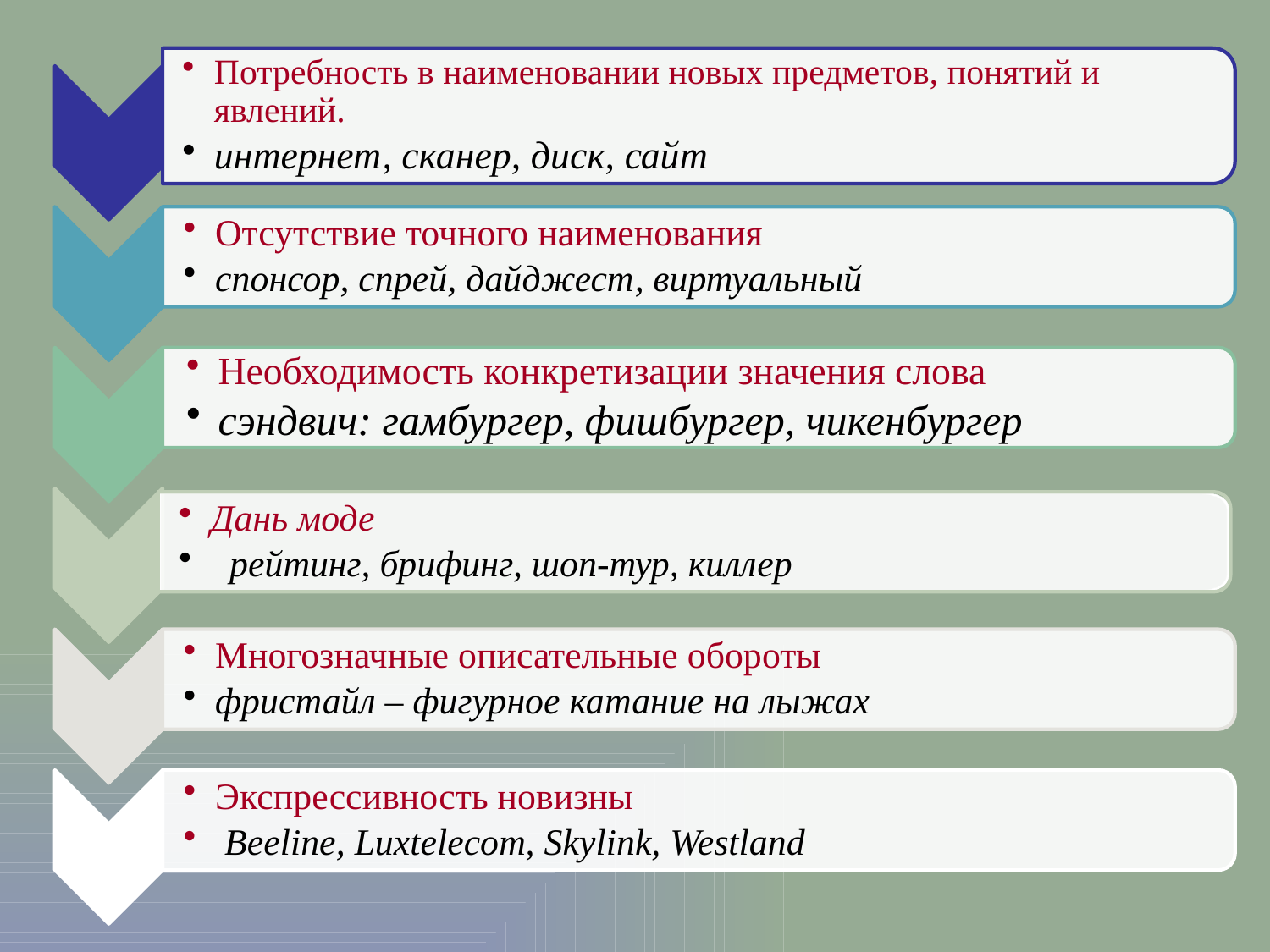

Потребность в наименовании новых предметов, понятий и явлений.
интернет, сканер, диск, сайт

Отсутствие точного наименования
спонсор, спрей, дайджест, виртуальный

Необходимость конкретизации значения слова
сэндвич: гамбургер, фишбургер, чикенбургер

Дань моде
  рейтинг, брифинг, шоп-тур, киллер

Многозначные описательные обороты
фристайл – фигурное катание на лыжах

Экспрессивность новизны
 Beeline, Luxtelecom, Skylink, Westland